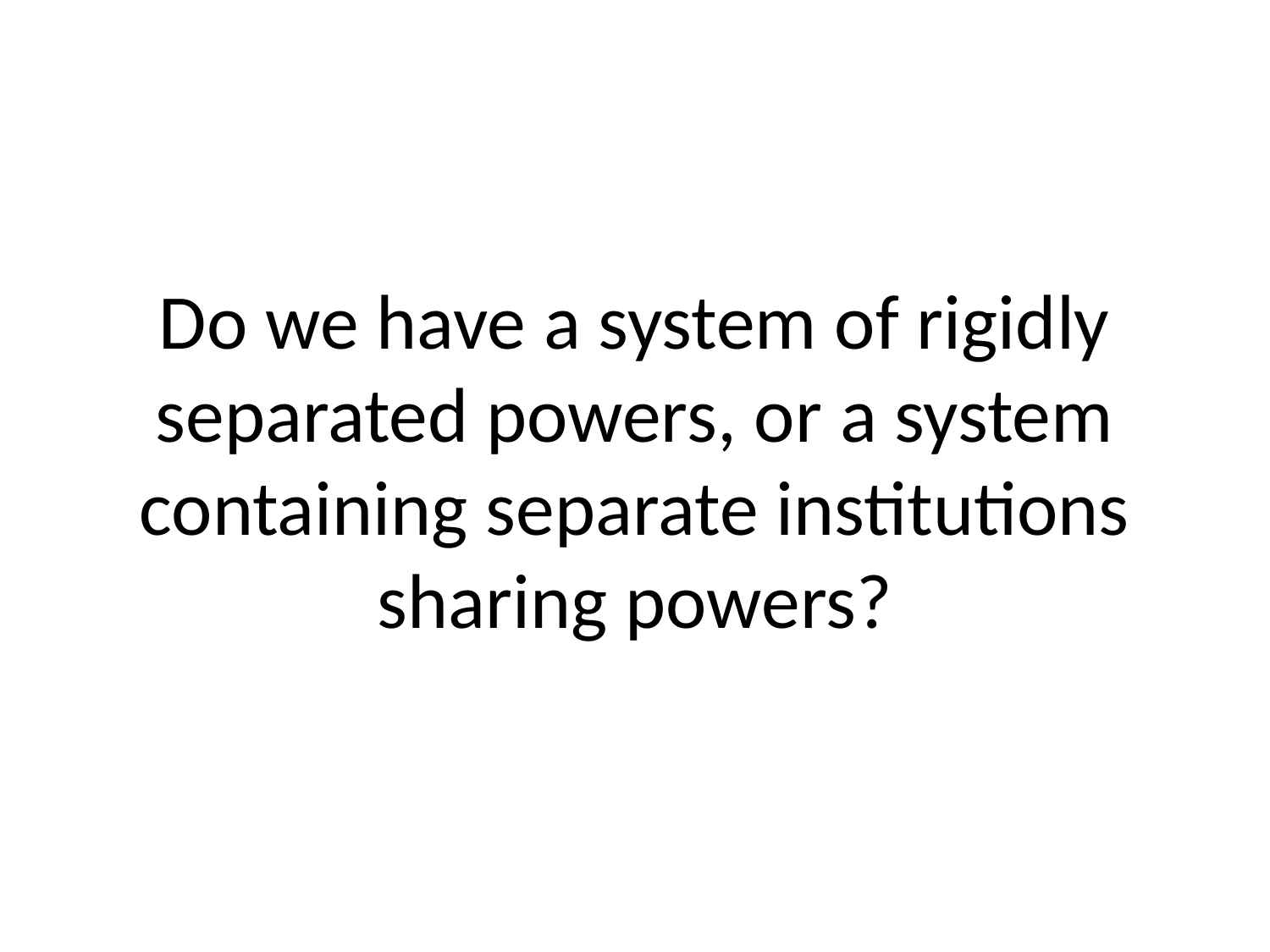

# Do we have a system of rigidly separated powers, or a system containing separate institutions sharing powers?